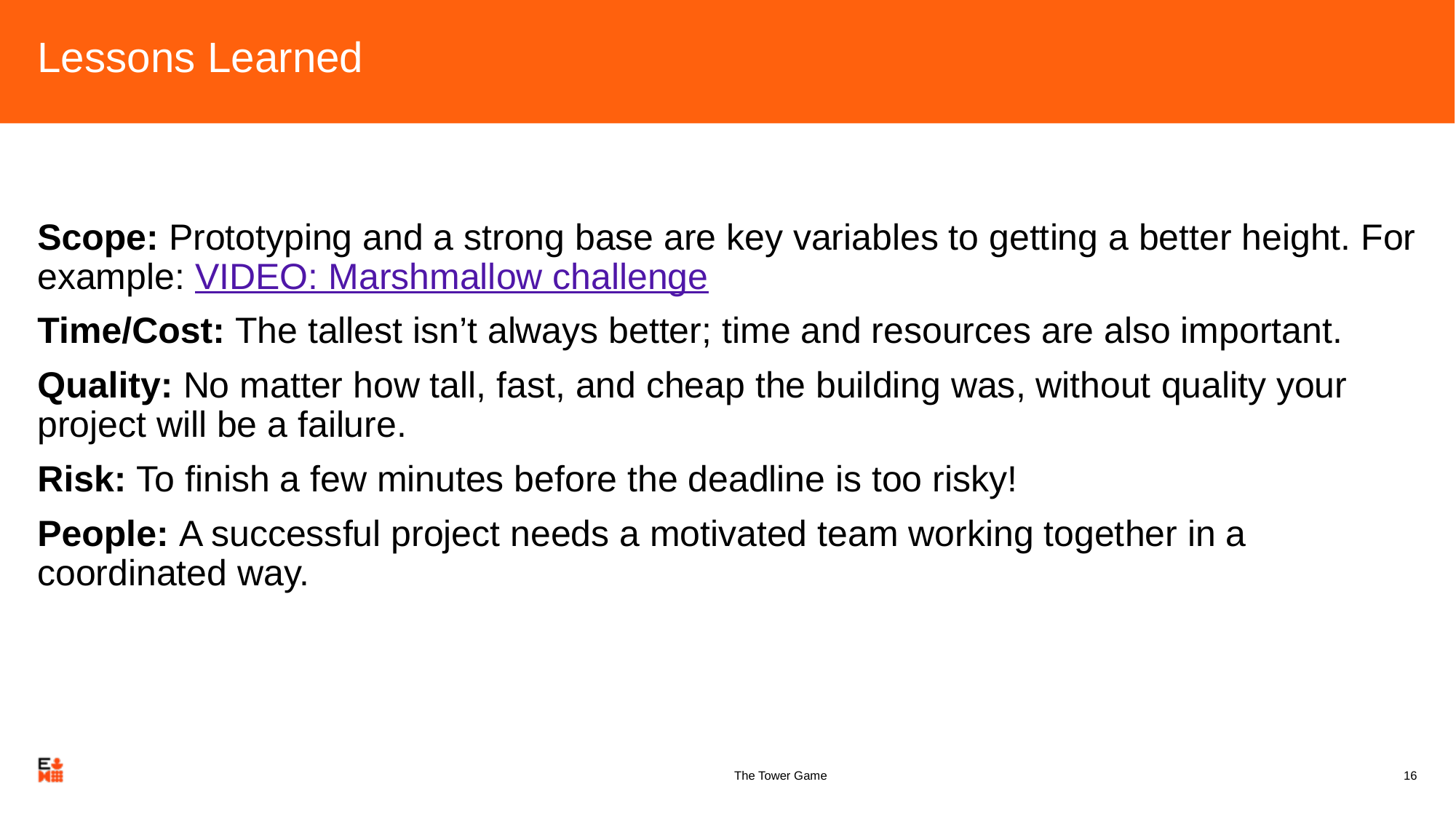

# Lessons Learned
Scope: Prototyping and a strong base are key variables to getting a better height. For example: VIDEO: Marshmallow challenge
Time/Cost: The tallest isn’t always better; time and resources are also important.
Quality: No matter how tall, fast, and cheap the building was, without quality your project will be a failure.
Risk: To finish a few minutes before the deadline is too risky!
People: A successful project needs a motivated team working together in a coordinated way.
The Tower Game
16